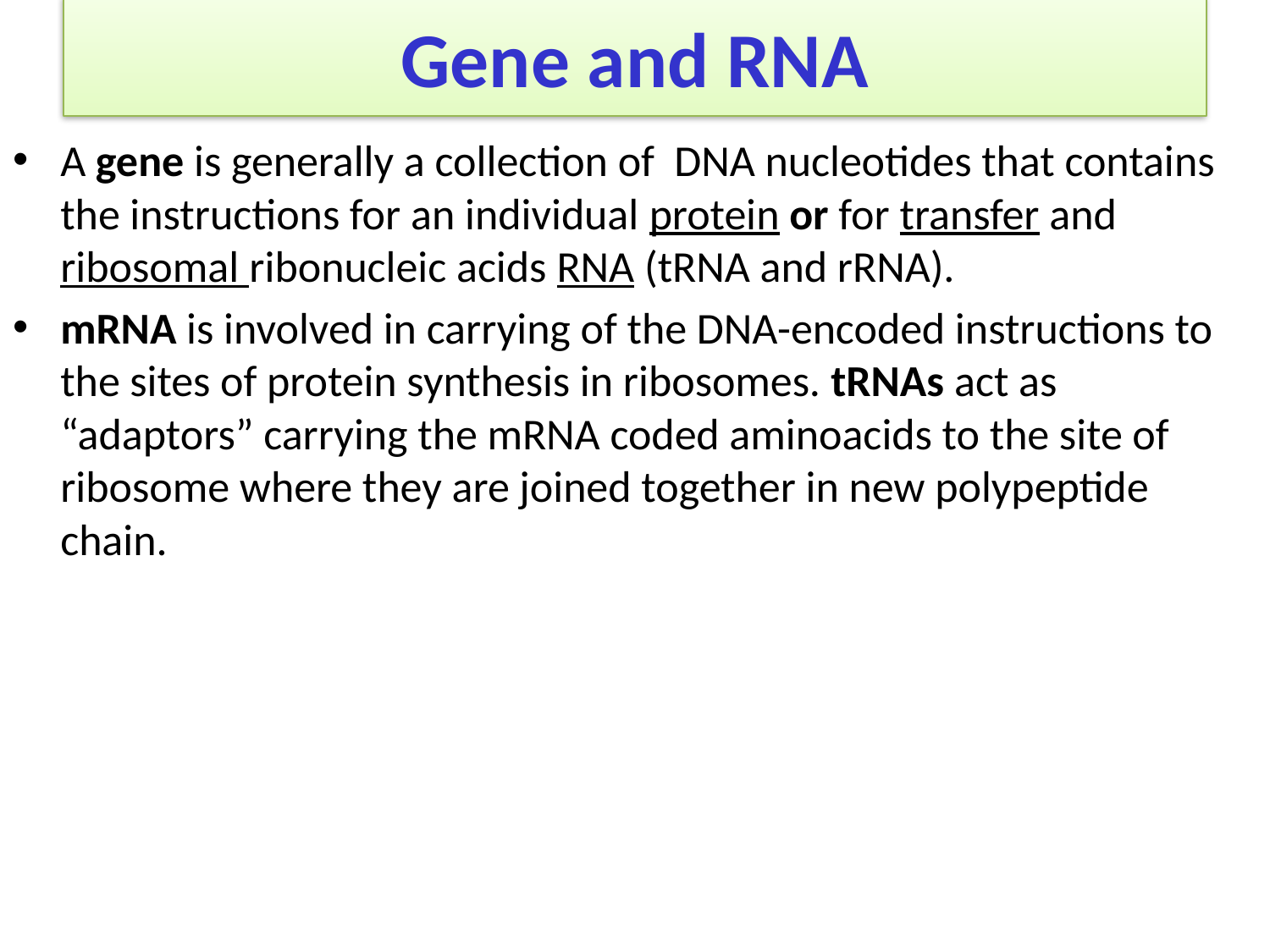

# Gene and RNA
A gene is generally a collection of  DNA nucleotides that contains the instructions for an individual protein or for transfer and ribosomal ribonucleic acids RNA (tRNA and rRNA).
mRNA is involved in carrying of the DNA-encoded instructions to the sites of protein synthesis in ribosomes. tRNAs act as “adaptors” carrying the mRNA coded aminoacids to the site of ribosome where they are joined together in new polypeptide chain.